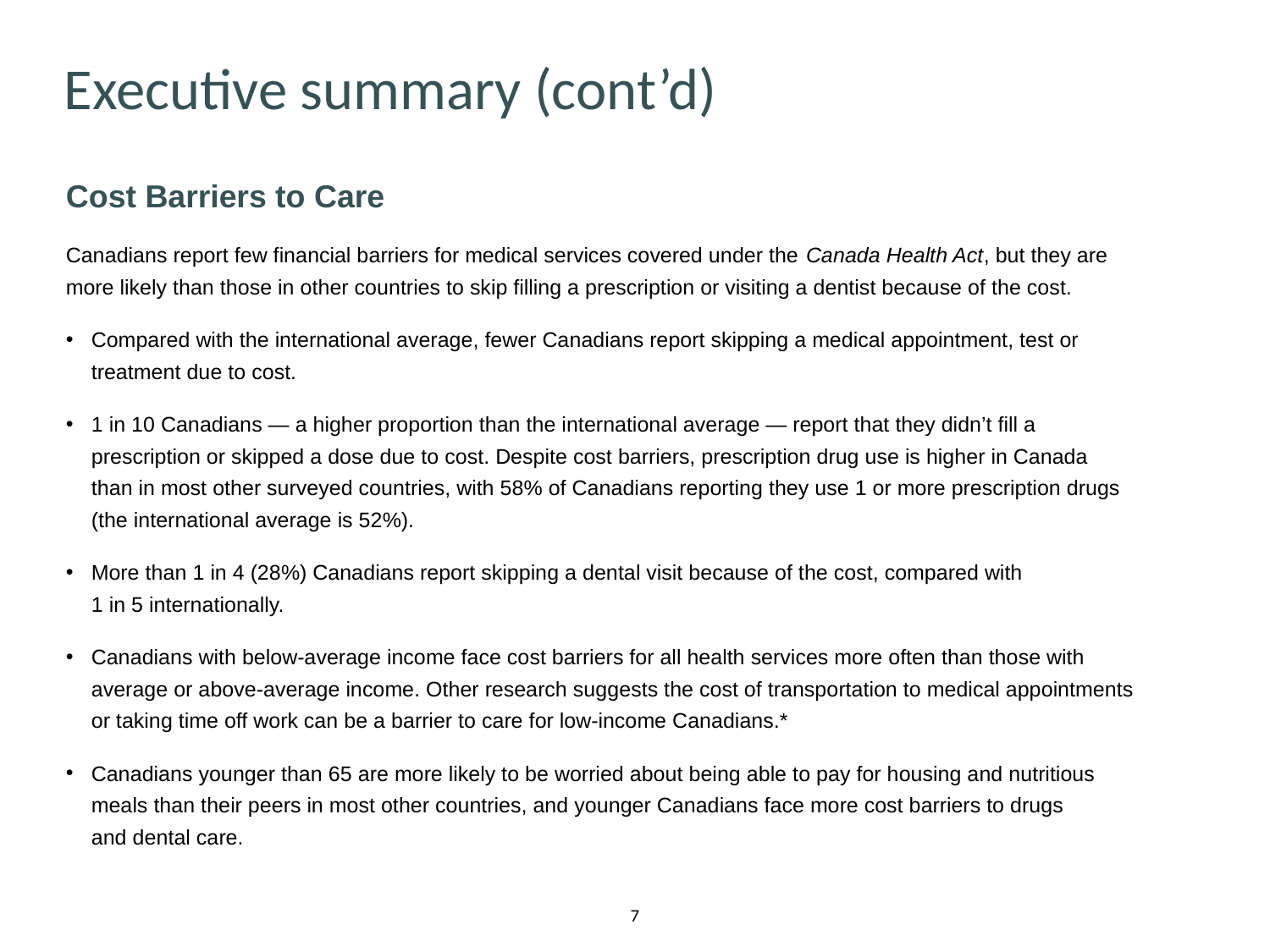

# Executive summary (cont’d)
Cost Barriers to Care
Canadians report few financial barriers for medical services covered under the Canada Health Act, but they are more likely than those in other countries to skip filling a prescription or visiting a dentist because of the cost.
Compared with the international average, fewer Canadians report skipping a medical appointment, test or treatment due to cost.
1 in 10 Canadians — a higher proportion than the international average — report that they didn’t fill a prescription or skipped a dose due to cost. Despite cost barriers, prescription drug use is higher in Canada
than in most other surveyed countries, with 58% of Canadians reporting they use 1 or more prescription drugs
(the international average is 52%).
More than 1 in 4 (28%) Canadians report skipping a dental visit because of the cost, compared with
1 in 5 internationally.
Canadians with below-average income face cost barriers for all health services more often than those with average or above-average income. Other research suggests the cost of transportation to medical appointments or taking time off work can be a barrier to care for low-income Canadians.*
Canadians younger than 65 are more likely to be worried about being able to pay for housing and nutritious meals than their peers in most other countries, and younger Canadians face more cost barriers to drugs
and dental care.